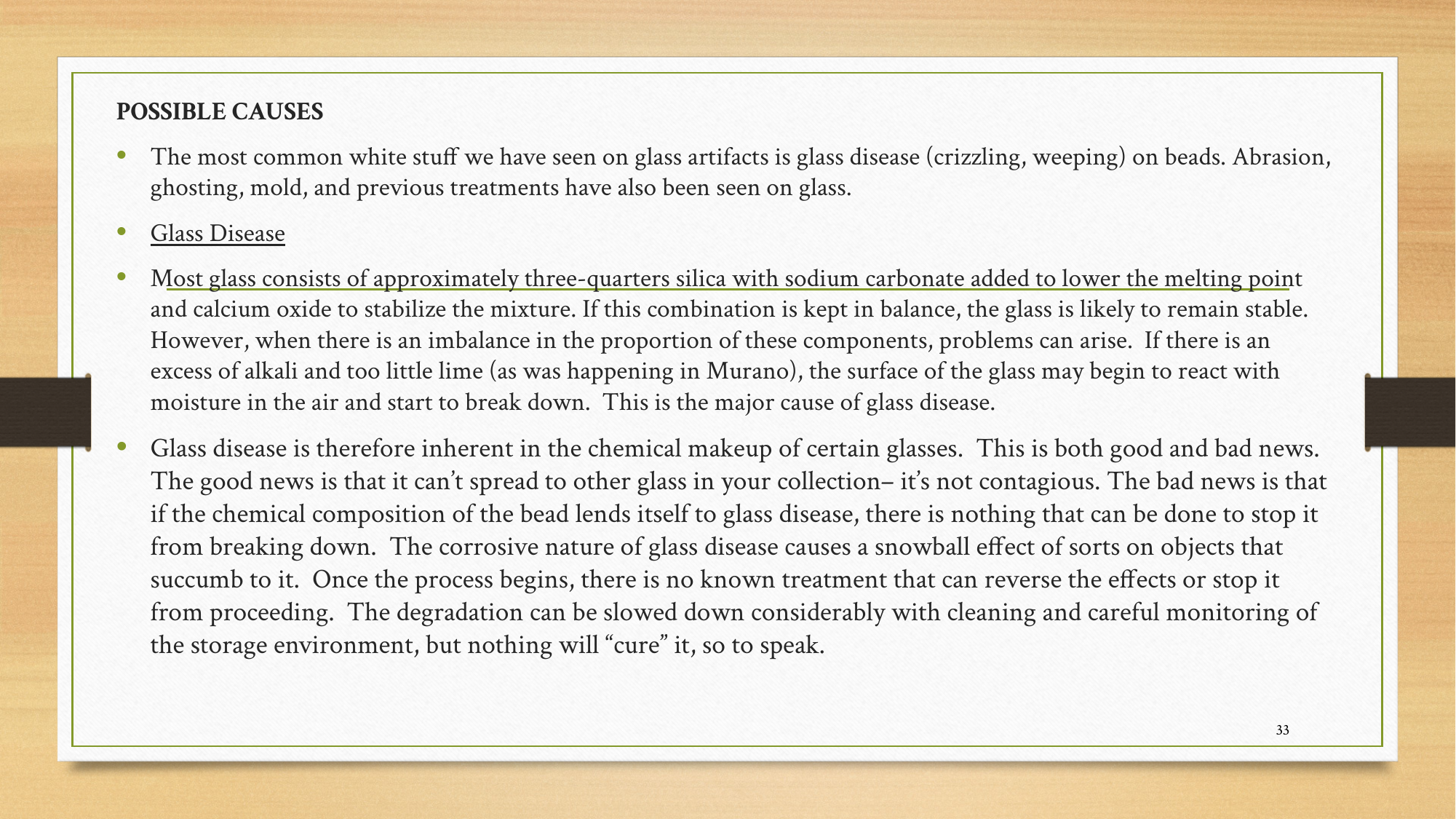

POSSIBLE CAUSES
The most common white stuff we have seen on glass artifacts is glass disease (crizzling, weeping) on beads. Abrasion, ghosting, mold, and previous treatments have also been seen on glass.
Glass Disease
Most glass consists of approximately three-quarters silica with sodium carbonate added to lower the melting point and calcium oxide to stabilize the mixture. If this combination is kept in balance, the glass is likely to remain stable. However, when there is an imbalance in the proportion of these components, problems can arise.  If there is an excess of alkali and too little lime (as was happening in Murano), the surface of the glass may begin to react with moisture in the air and start to break down.  This is the major cause of glass disease.
Glass disease is therefore inherent in the chemical makeup of certain glasses.  This is both good and bad news.  The good news is that it can’t spread to other glass in your collection– it’s not contagious. The bad news is that if the chemical composition of the bead lends itself to glass disease, there is nothing that can be done to stop it from breaking down.  The corrosive nature of glass disease causes a snowball effect of sorts on objects that succumb to it.  Once the process begins, there is no known treatment that can reverse the effects or stop it from proceeding.  The degradation can be slowed down considerably with cleaning and careful monitoring of the storage environment, but nothing will “cure” it, so to speak.
33